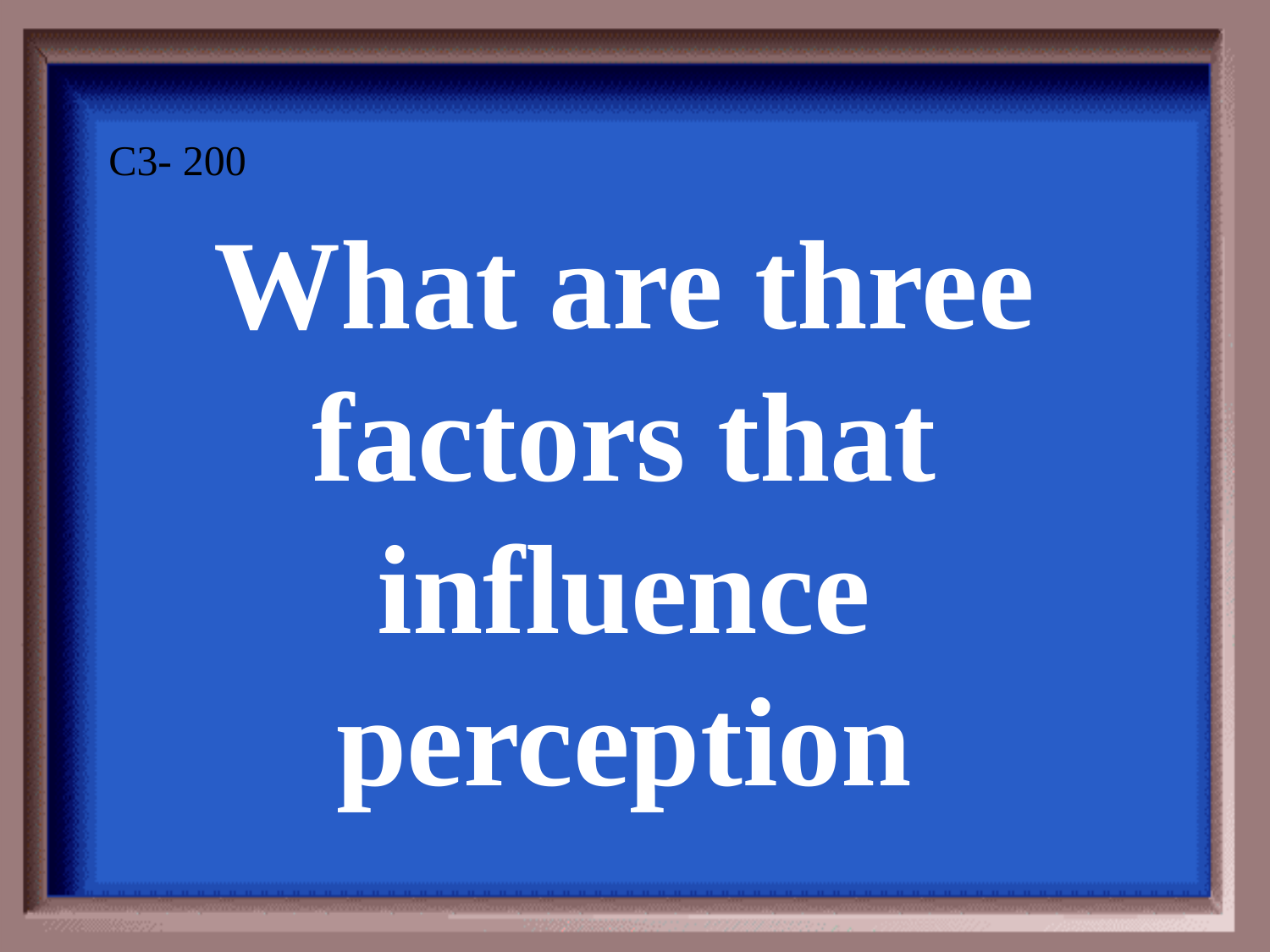

C3- 200
What are three factors that influence perception